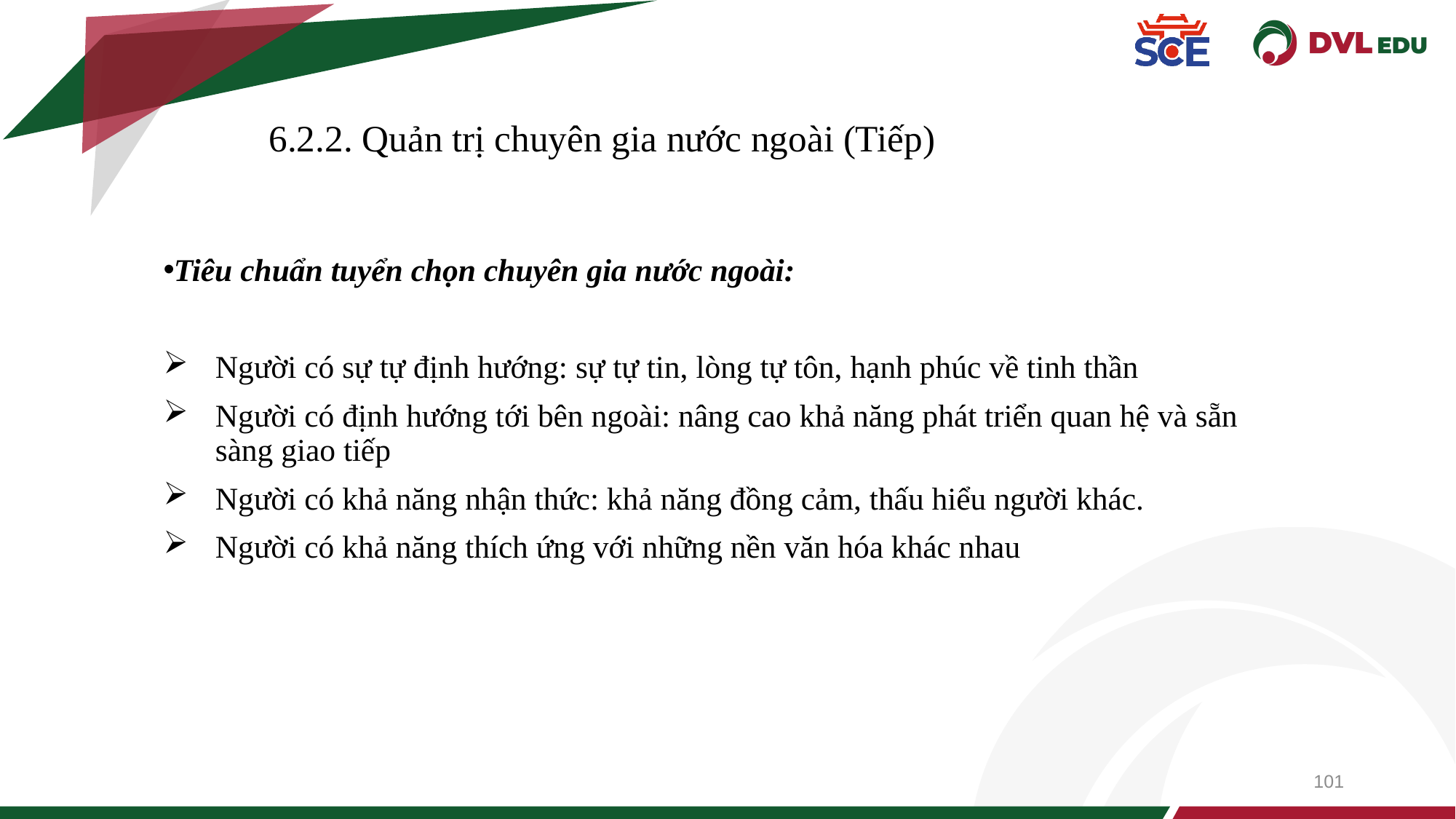

101
6.2.2. Quản trị chuyên gia nước ngoài (Tiếp)
Tiêu chuẩn tuyển chọn chuyên gia nước ngoài:

Người có sự tự định hướng: sự tự tin, lòng tự tôn, hạnh phúc về tinh thần
Người có định hướng tới bên ngoài: nâng cao khả năng phát triển quan hệ và sẵn sàng giao tiếp
Người có khả năng nhận thức: khả năng đồng cảm, thấu hiểu người khác.
Người có khả năng thích ứng với những nền văn hóa khác nhau